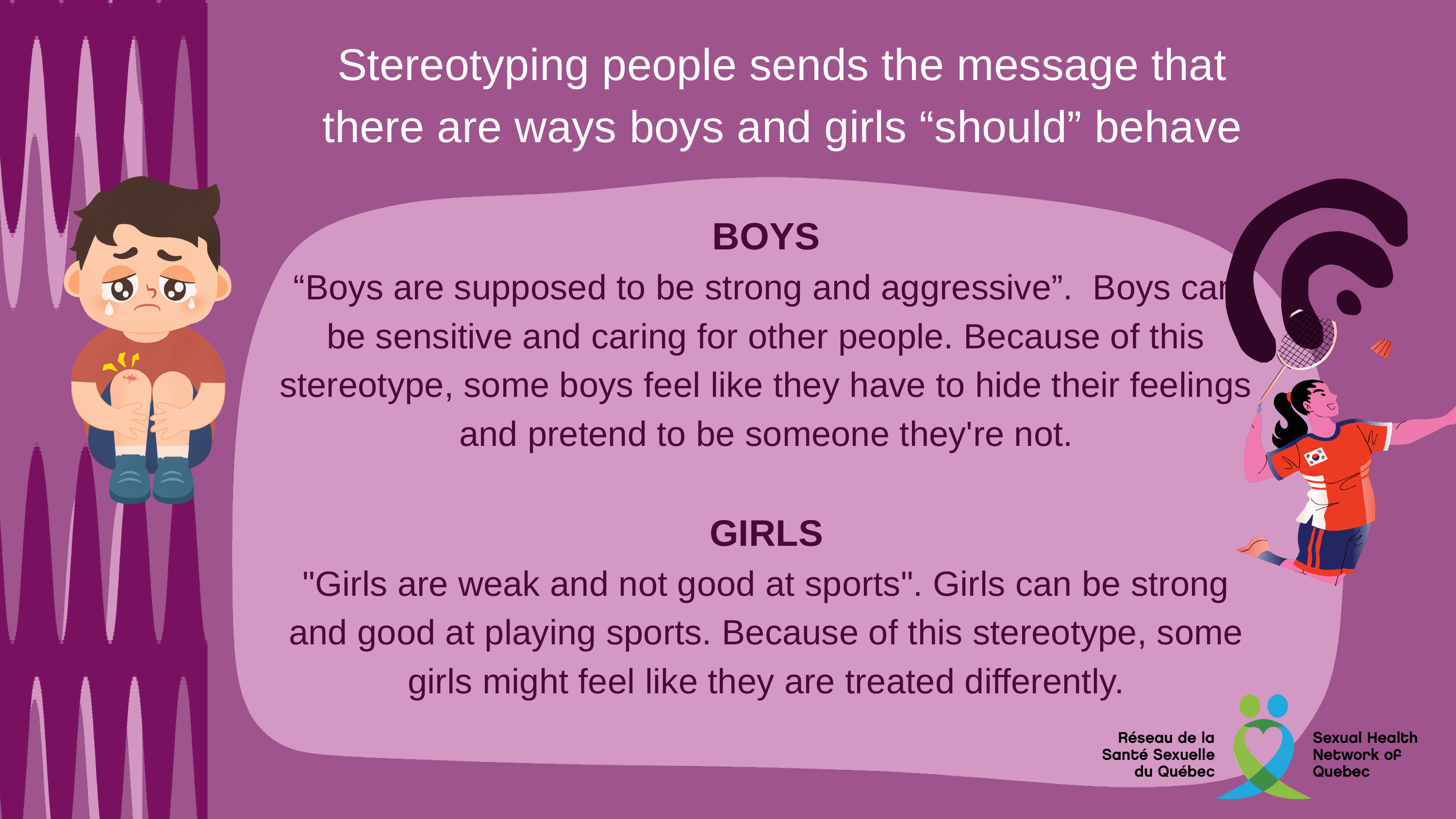

Stereotyping people sends the message that there are ways boys and girls “should” behave

BOYS
“Boys are supposed to be strong and aggressive”.  Boys can be sensitive and caring for other people. Because of this stereotype, some boys feel like they have to hide their feelings and pretend to be someone they're not.

GIRLS
"Girls are weak and not good at sports". Girls can be strong and good at playing sports. Because of this stereotype, some girls might feel like they are treated differently.